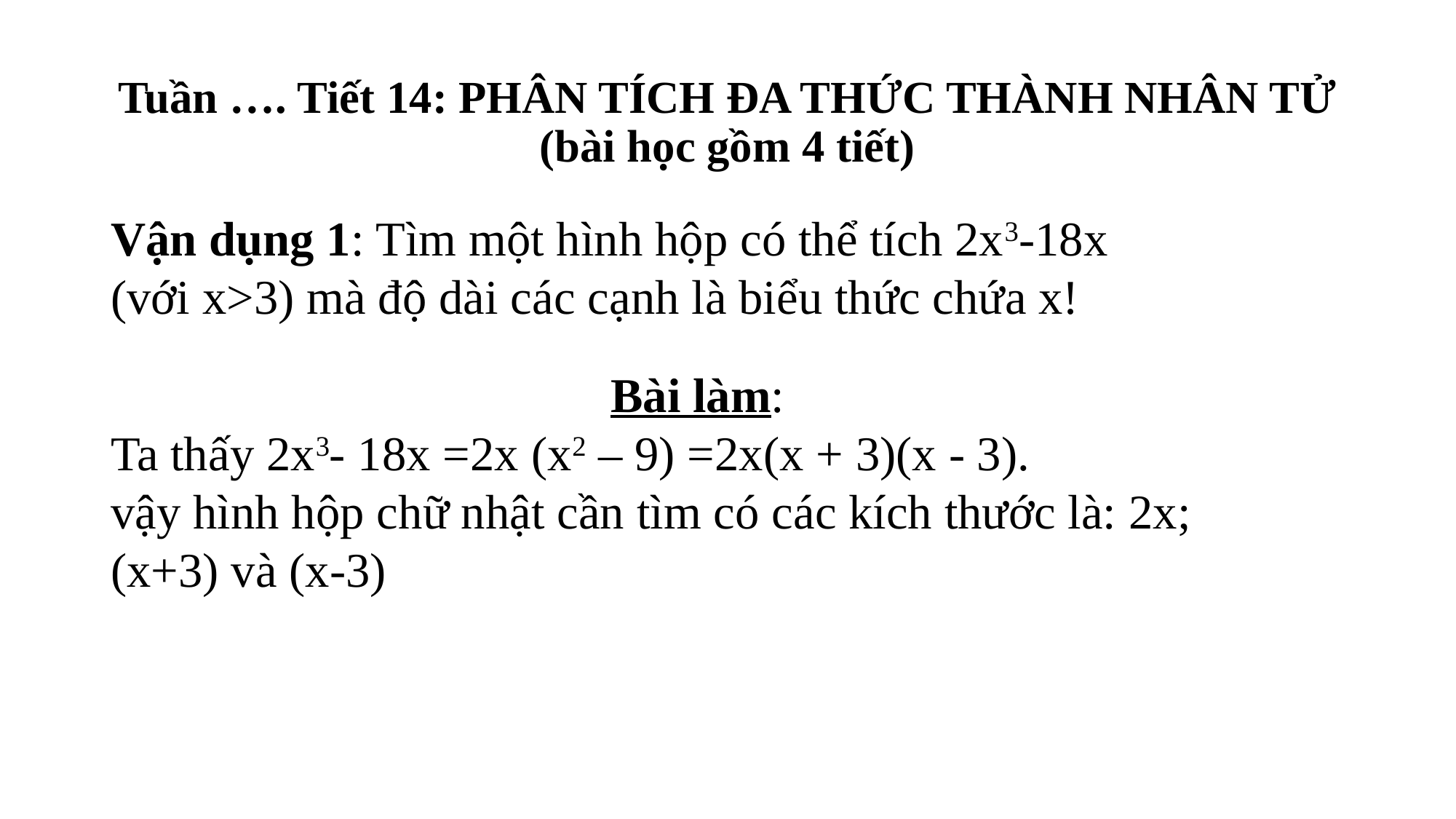

# Tuần …. Tiết 14: PHÂN TÍCH ĐA THỨC THÀNH NHÂN TỬ (bài học gồm 4 tiết)
Vận dụng 1: Tìm một hình hộp có thể tích 2x3-18x (với x>3) mà độ dài các cạnh là biểu thức chứa x!
Bài làm:
Ta thấy 2x3- 18x =2x (x2 – 9) =2x(x + 3)(x - 3).
vậy hình hộp chữ nhật cần tìm có các kích thước là: 2x; (x+3) và (x-3)